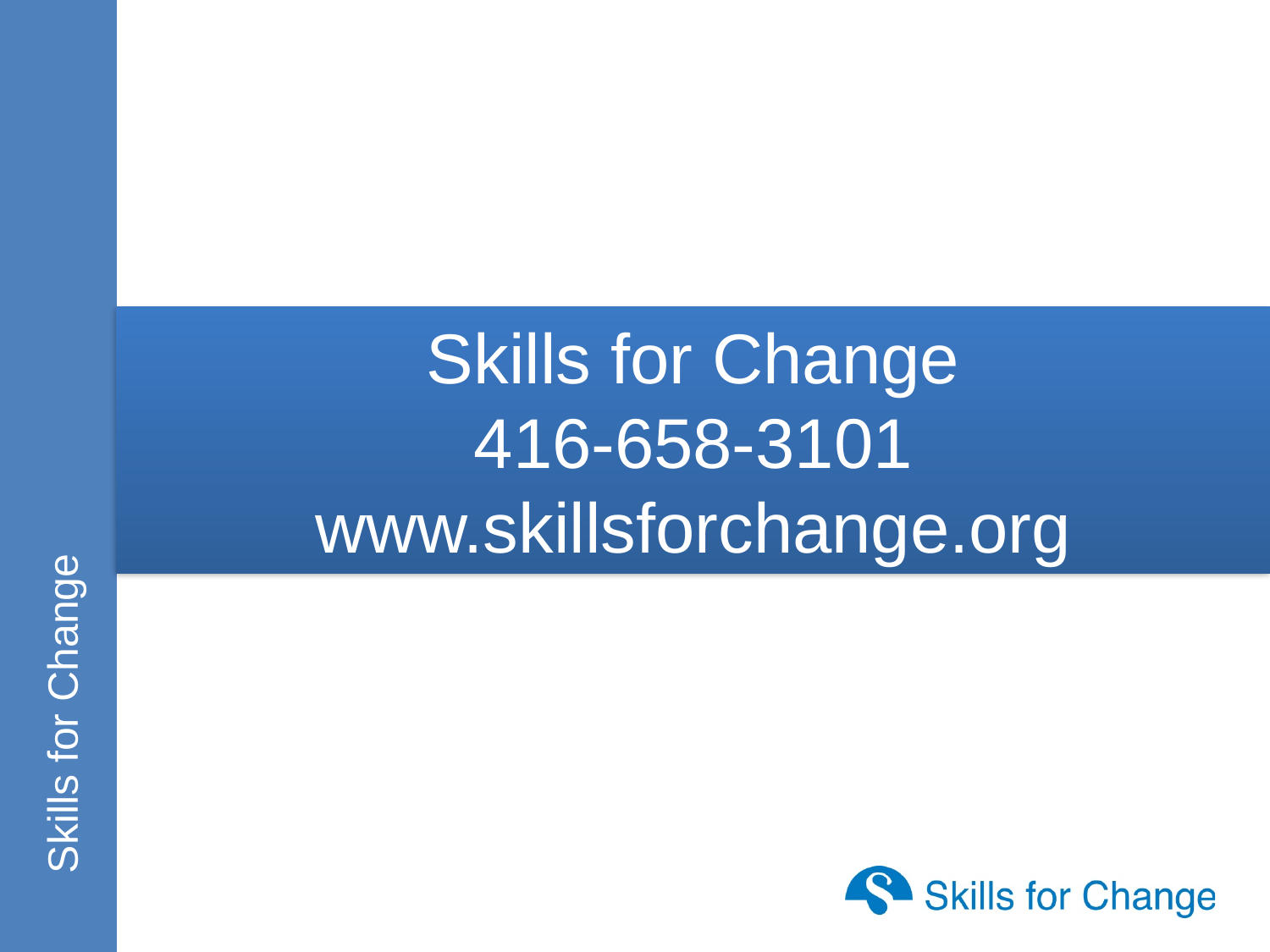

Skills for Change

Skills for Change
416-658-3101
www.skillsforchange.org
Skills for Change